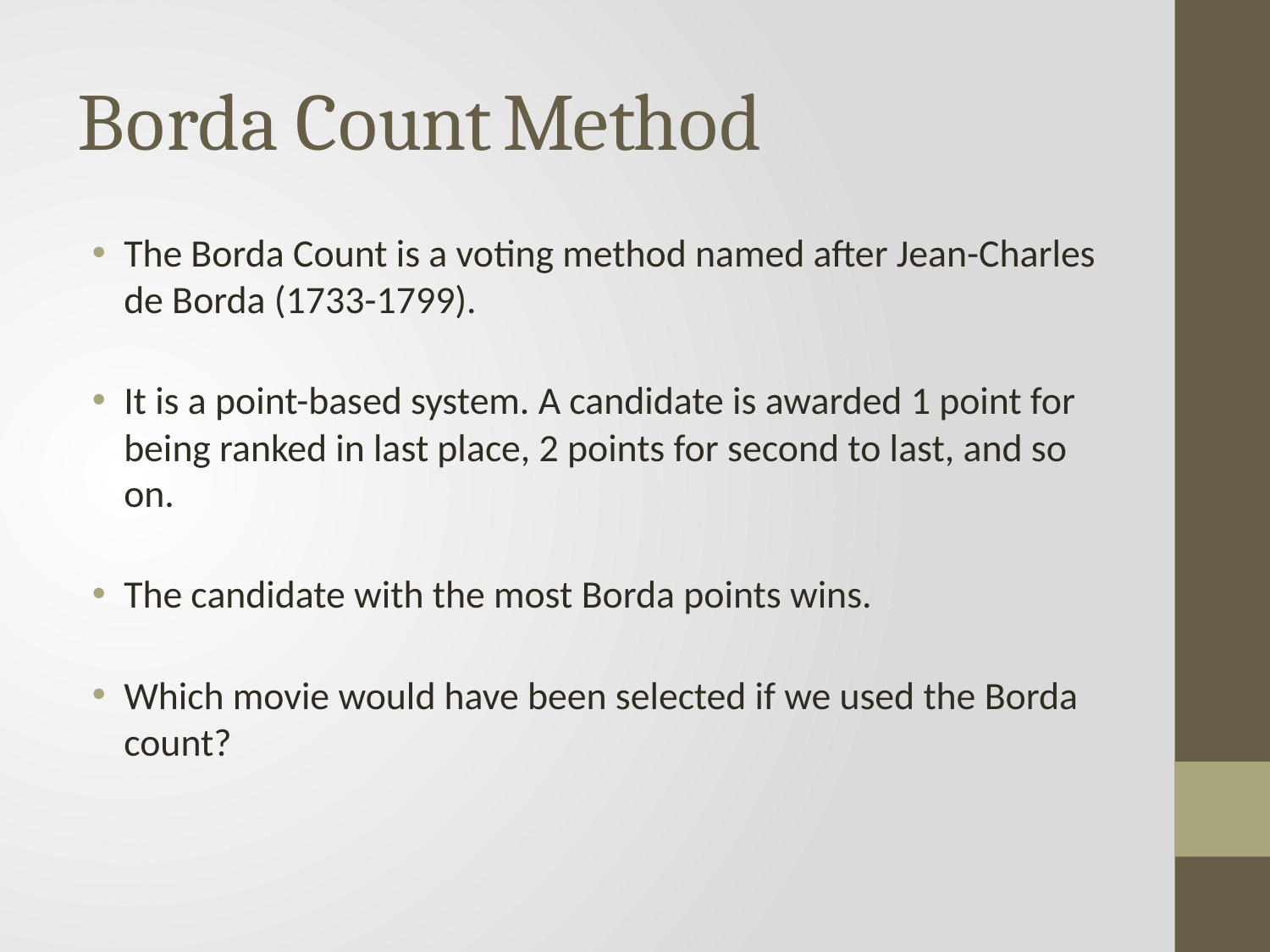

# Borda Count Method
The Borda Count is a voting method named after Jean-Charles de Borda (1733-1799).
It is a point-based system. A candidate is awarded 1 point for being ranked in last place, 2 points for second to last, and so on.
The candidate with the most Borda points wins.
Which movie would have been selected if we used the Borda count?